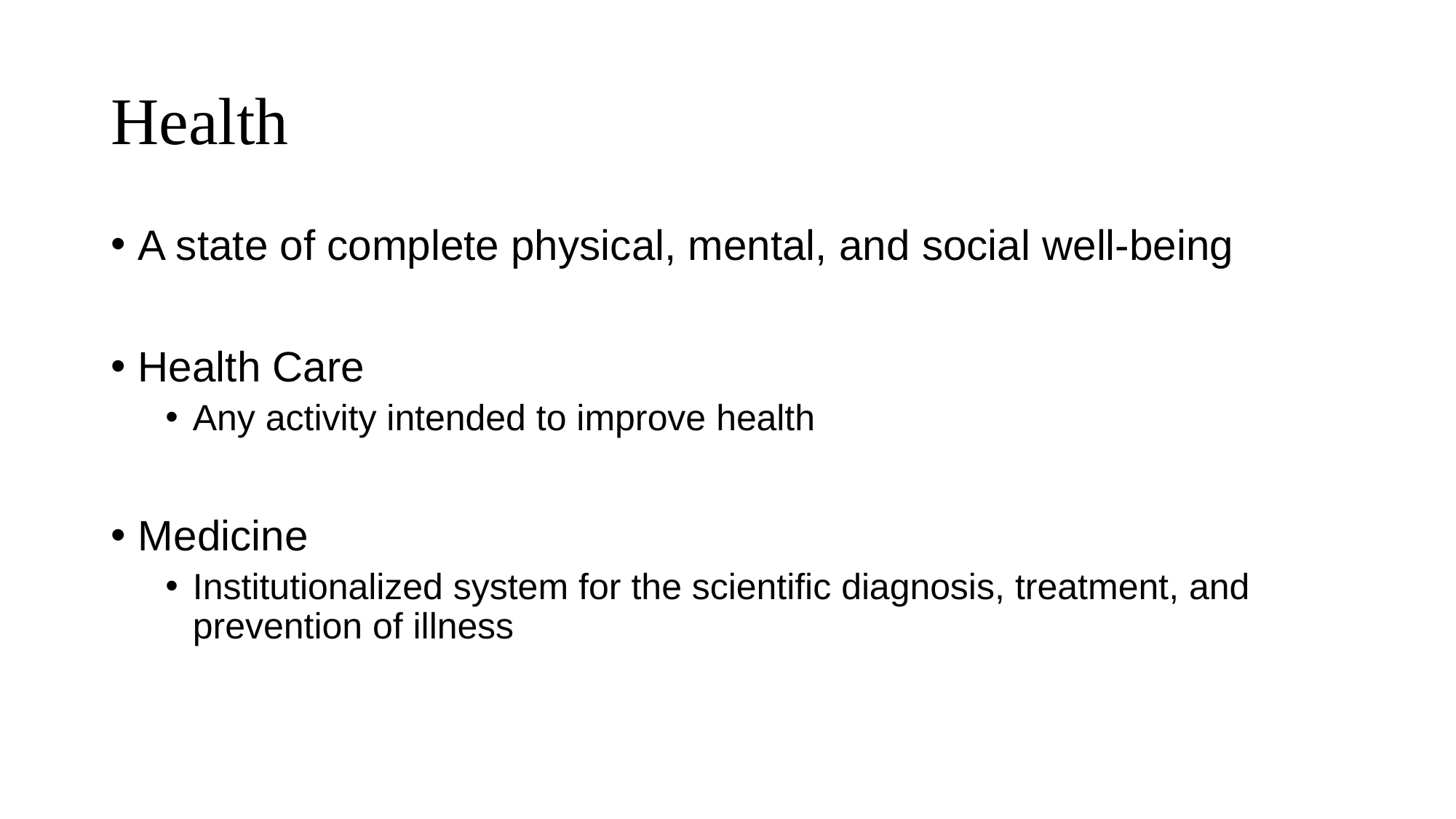

# Health
A state of complete physical, mental, and social well-being

Health Care
Any activity intended to improve health

Medicine
Institutionalized system for the scientific diagnosis, treatment, and prevention of illness